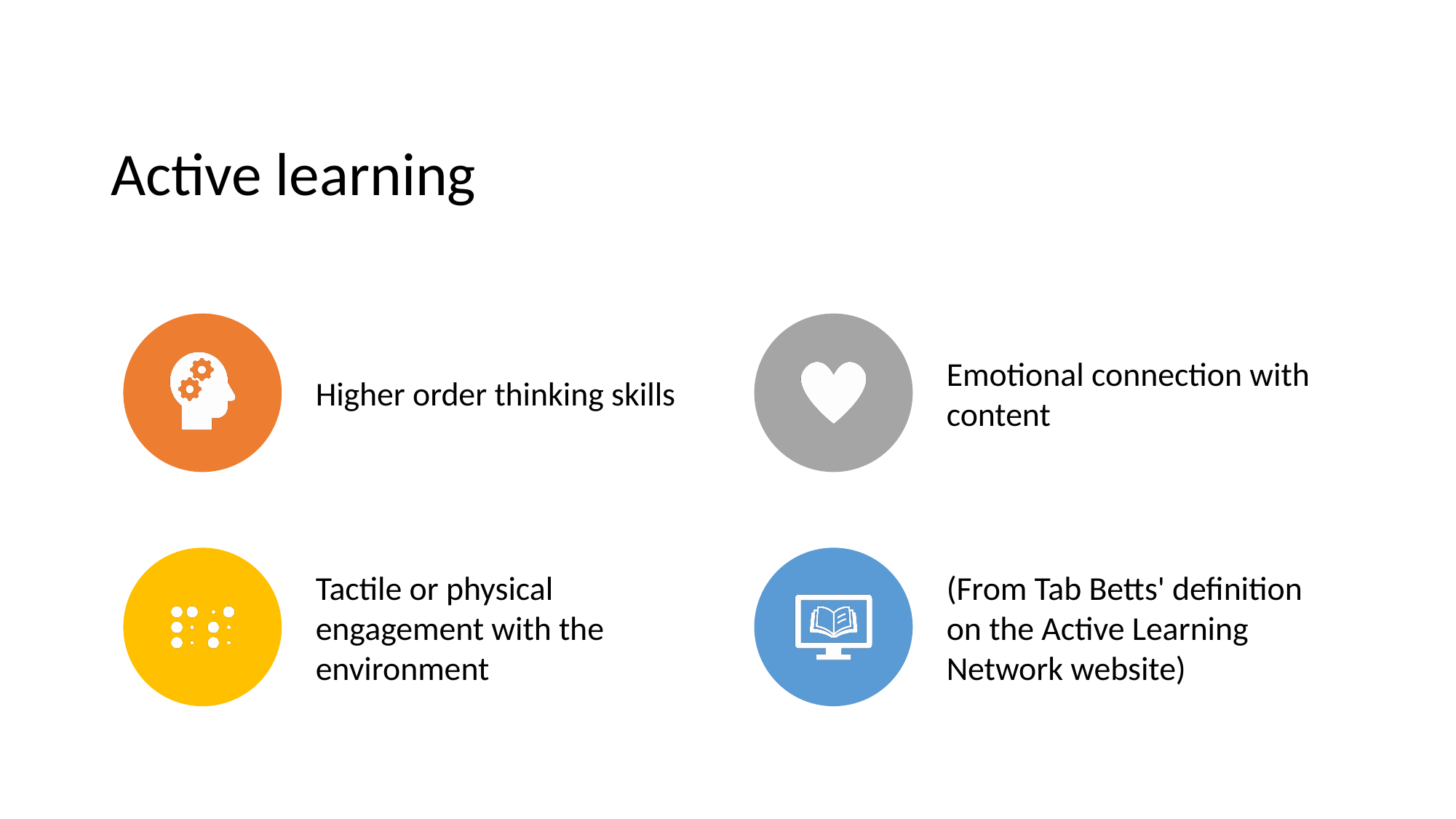

# Active learning
Higher order thinking skills
Emotional connection with content
Tactile or physical engagement with the environment
(From Tab Betts' definition on the Active Learning Network website)